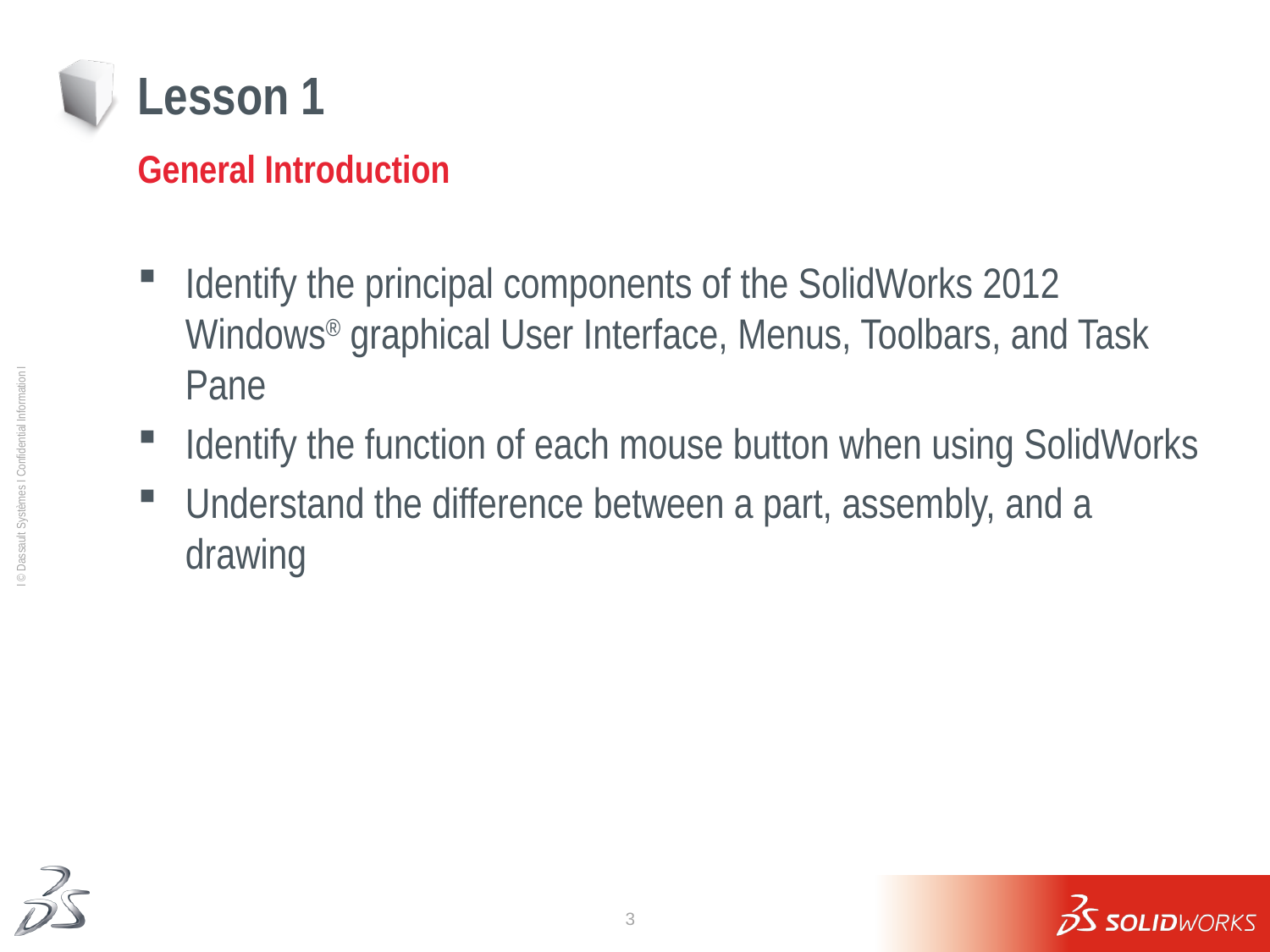

# Lesson 1
General Introduction
Identify the principal components of the SolidWorks 2012 Windows® graphical User Interface, Menus, Toolbars, and Task Pane
Identify the function of each mouse button when using SolidWorks
Understand the difference between a part, assembly, and a drawing